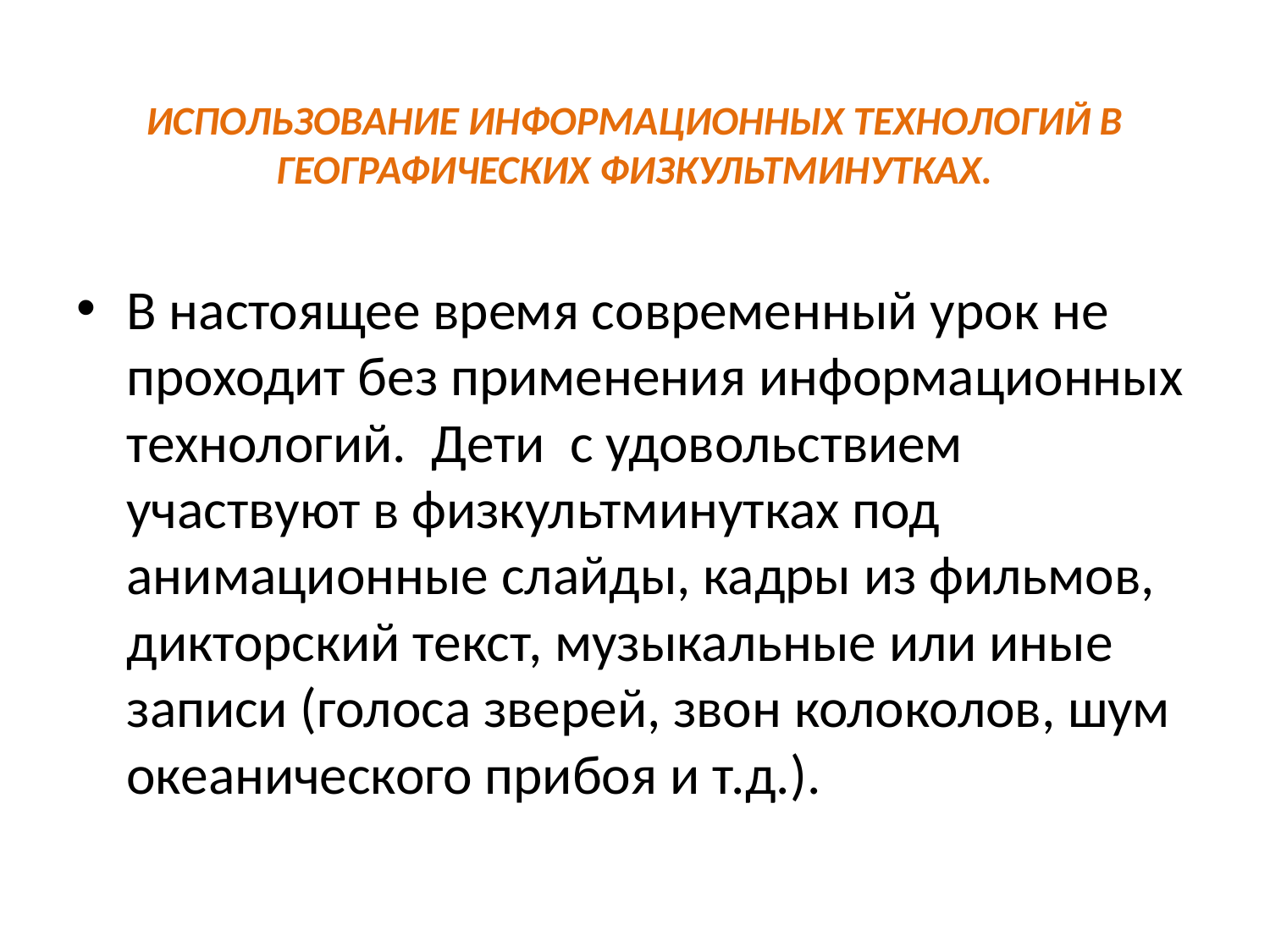

# ИСПОЛЬЗОВАНИЕ ИНФОРМАЦИОННЫХ ТЕХНОЛОГИЙ В ГЕОГРАФИЧЕСКИХ ФИЗКУЛЬТМИНУТКАХ.
В настоящее время современный урок не проходит без применения информационных технологий.  Дети  с удовольствием участвуют в физкультминутках под анимационные слайды, кадры из фильмов, дикторский текст, музыкальные или иные записи (голоса зверей, звон колоколов, шум  океанического прибоя и т.д.).